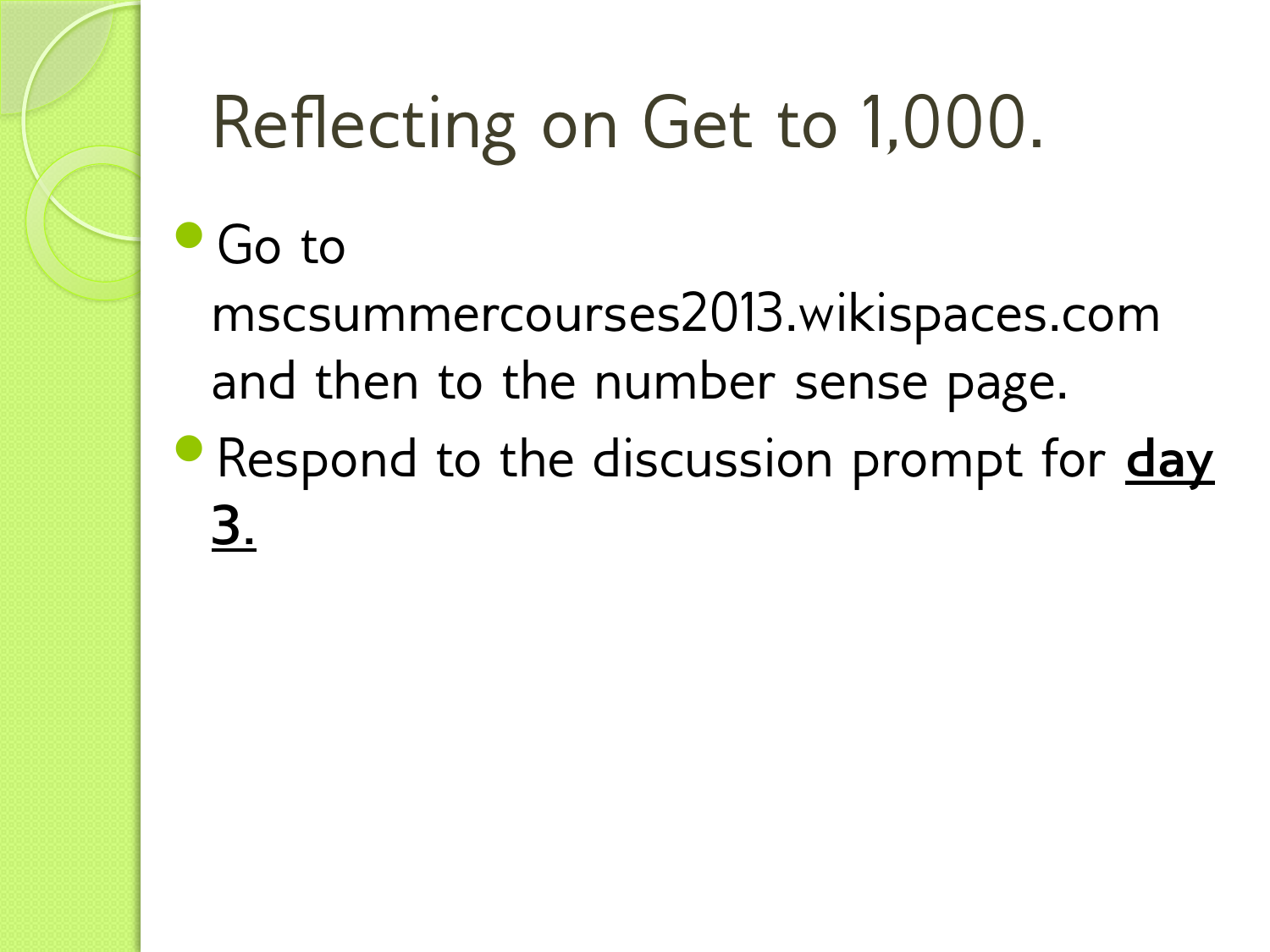

# Reflecting on Get to 1,000.
Go to mscsummercourses2013.wikispaces.com and then to the number sense page.
Respond to the discussion prompt for day 3.